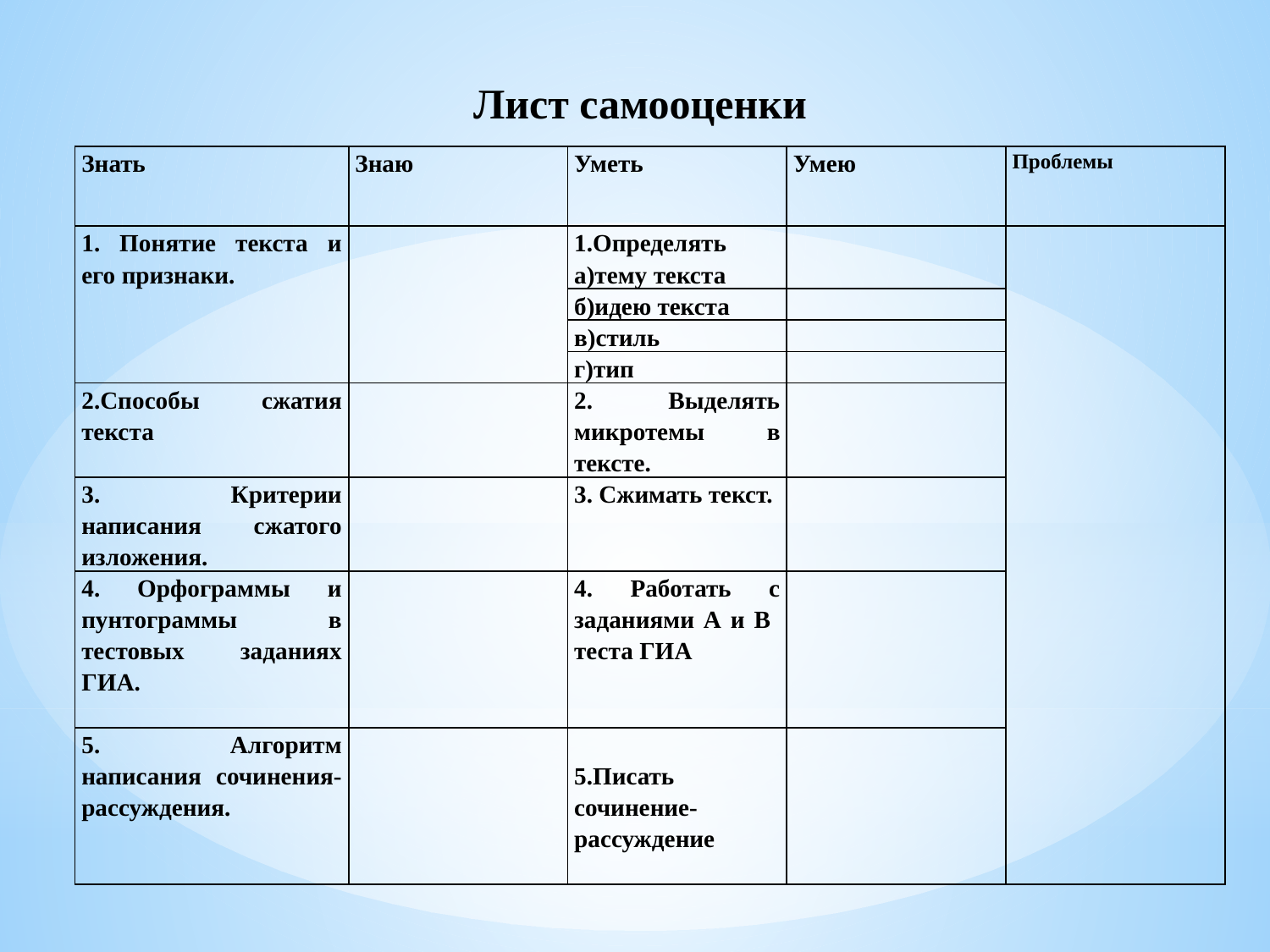

Лист самооценки
| Знать | Знаю | Уметь | Умею | Проблемы |
| --- | --- | --- | --- | --- |
| 1. Понятие текста и его признаки. |  | 1.Определять а)тему текста |  |  |
|  |  | б)идею текста |  |  |
|  |  | в)стиль |  |  |
|  |  | г)тип |  |  |
| 2.Способы сжатия текста |  | 2. Выделять микротемы в тексте. |  |  |
| 3. Критерии написания сжатого изложения. |  | 3. Сжимать текст. |  |  |
| 4. Орфограммы и пунтограммы в тестовых заданиях ГИА. |  | 4. Работать с заданиями А и В теста ГИА |  |  |
| 5. Алгоритм написания сочинения-рассуждения. |  | 5.Писать сочинение-рассуждение |  |  |